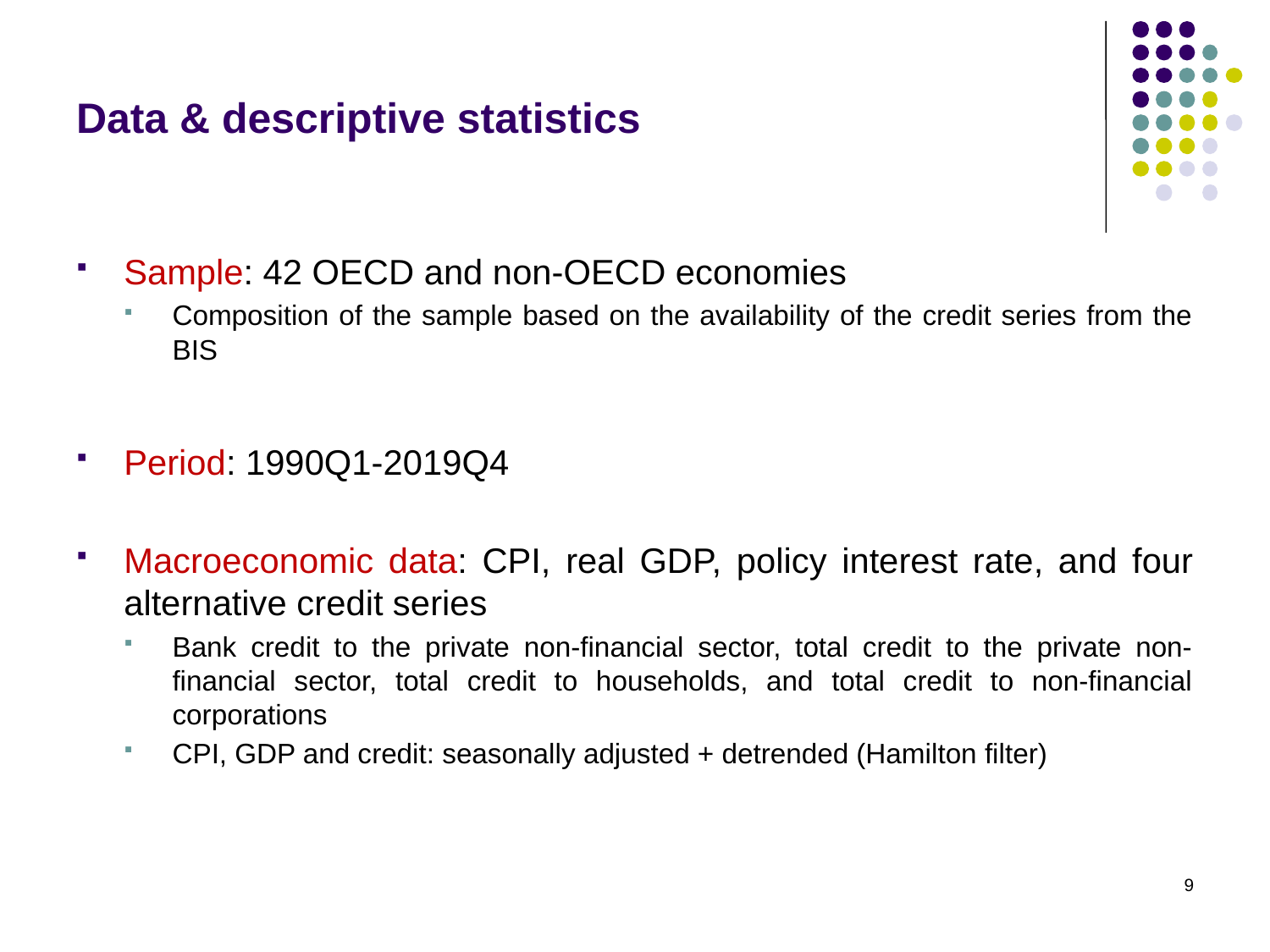

# Data & descriptive statistics
Sample: 42 OECD and non-OECD economies
Composition of the sample based on the availability of the credit series from the BIS

Period: 1990Q1-2019Q4

Macroeconomic data: CPI, real GDP, policy interest rate, and four alternative credit series
Bank credit to the private non-financial sector, total credit to the private non-financial sector, total credit to households, and total credit to non-financial corporations
CPI, GDP and credit: seasonally adjusted + detrended (Hamilton filter)

9